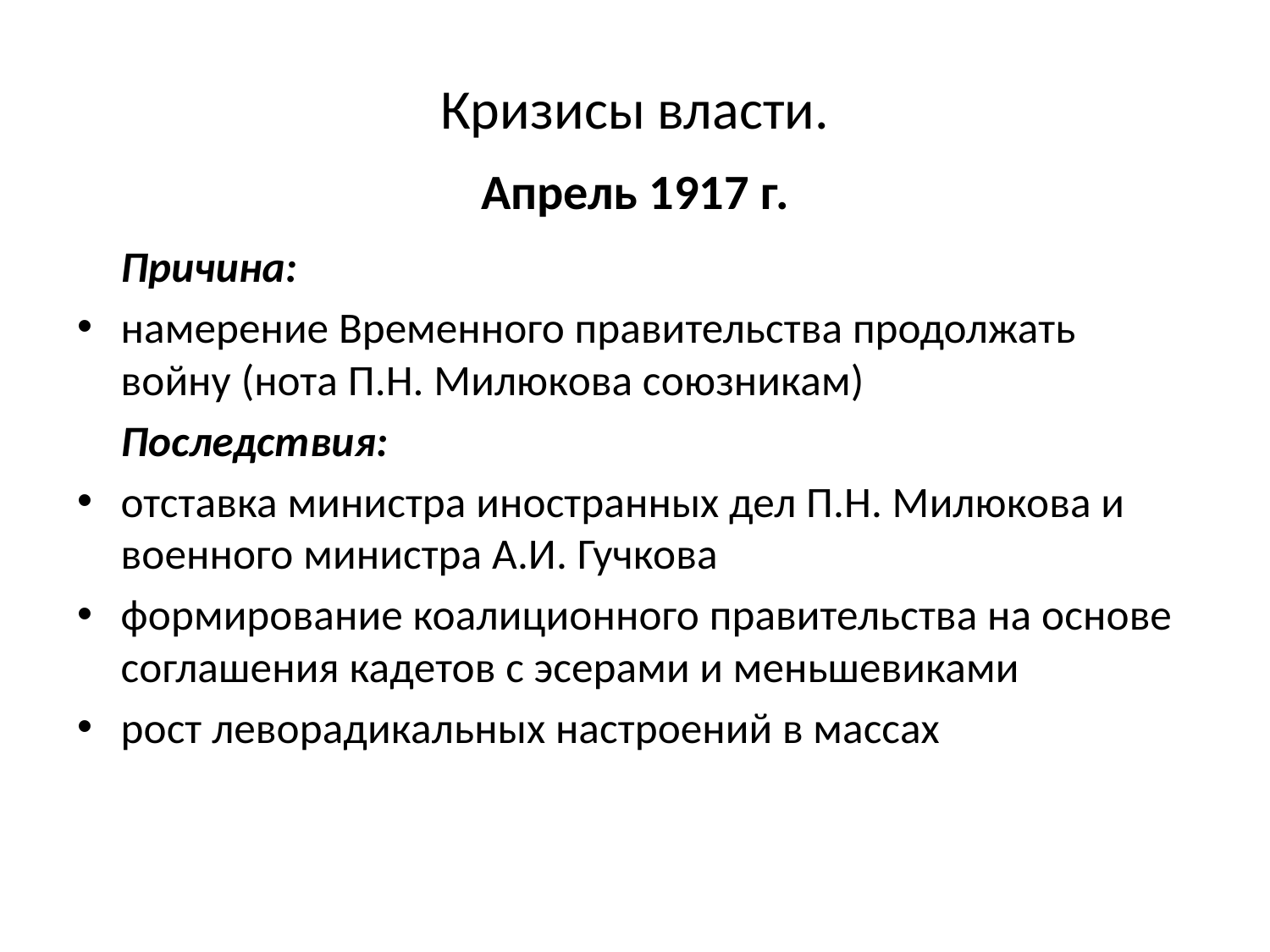

# Кризисы власти.
Апрель 1917 г.
	Причина:
намерение Временного правительства продолжать войну (нота П.Н. Милюкова союзникам)
	Последствия:
отставка министра иностранных дел П.Н. Милюкова и военного министра А.И. Гучкова
формирование коалиционного правительства на основе соглашения кадетов с эсерами и меньшевиками
рост леворадикальных настроений в массах